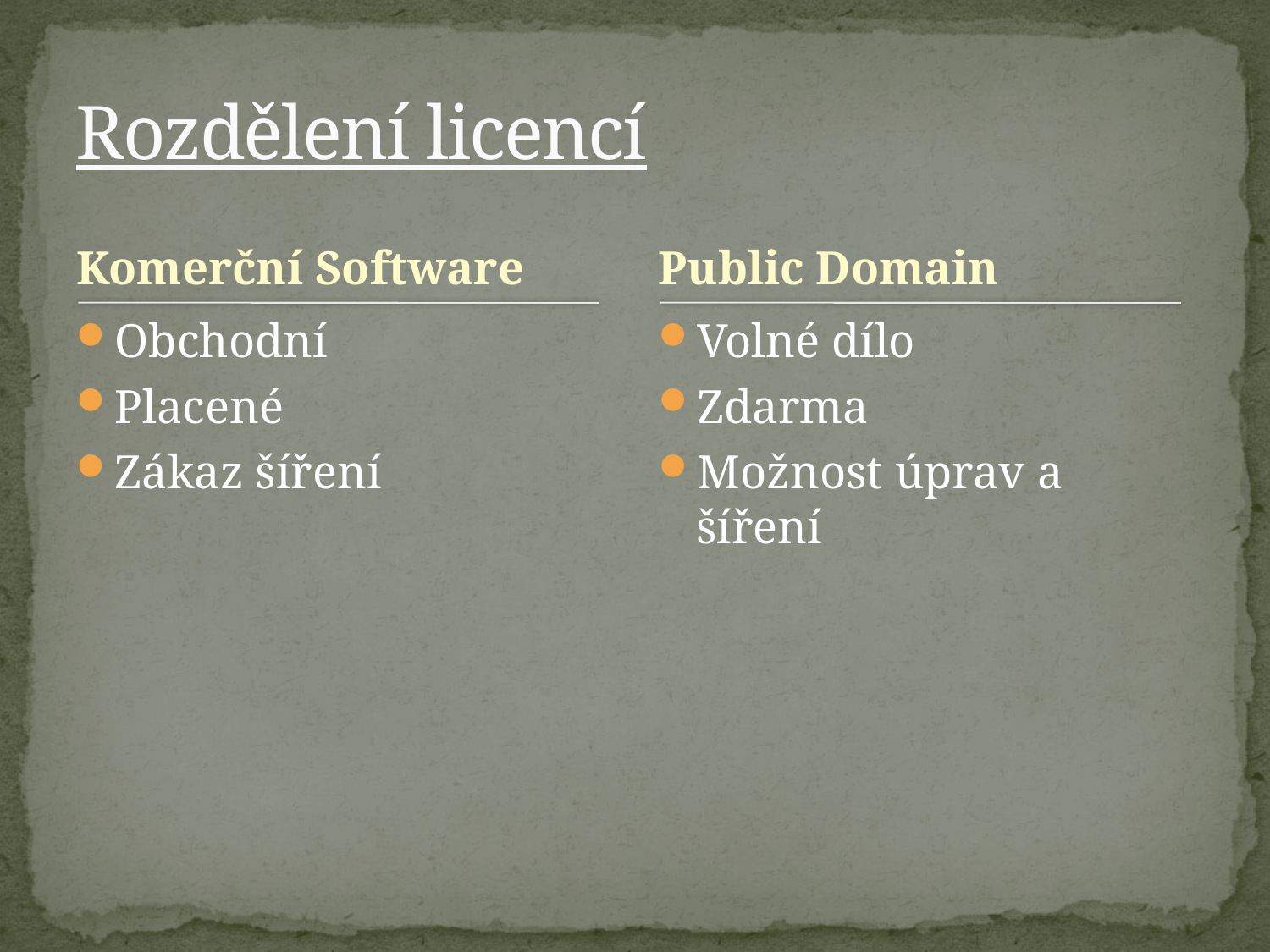

# Rozdělení licencí
Komerční Software
Public Domain
Obchodní
Placené
Zákaz šíření
Volné dílo
Zdarma
Možnost úprav a šíření